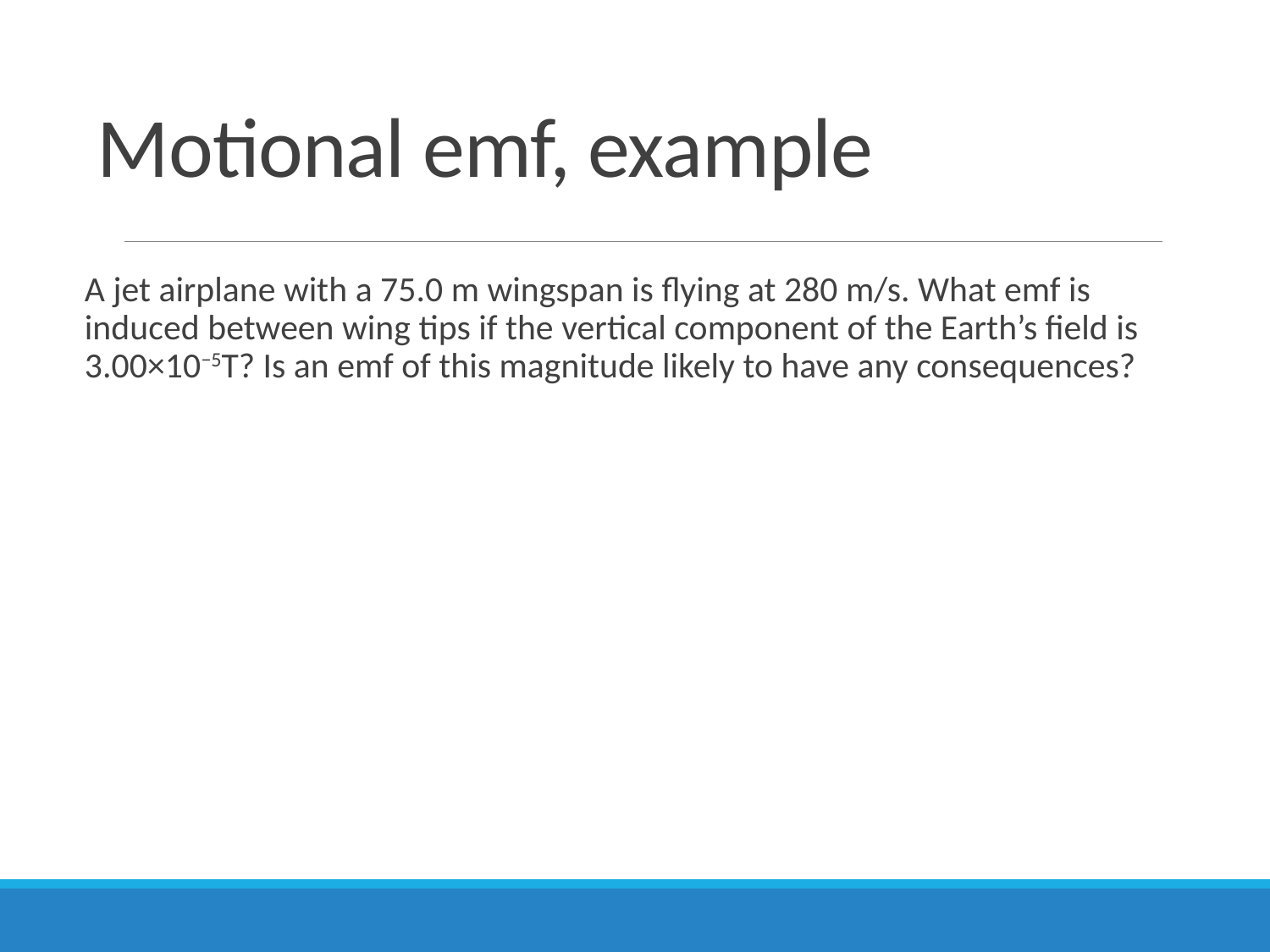

# Motional emf, example
A jet airplane with a 75.0 m wingspan is flying at 280 m/s. What emf is induced between wing tips if the vertical component of the Earth’s field is  3.00×10−5T? Is an emf of this magnitude likely to have any consequences?